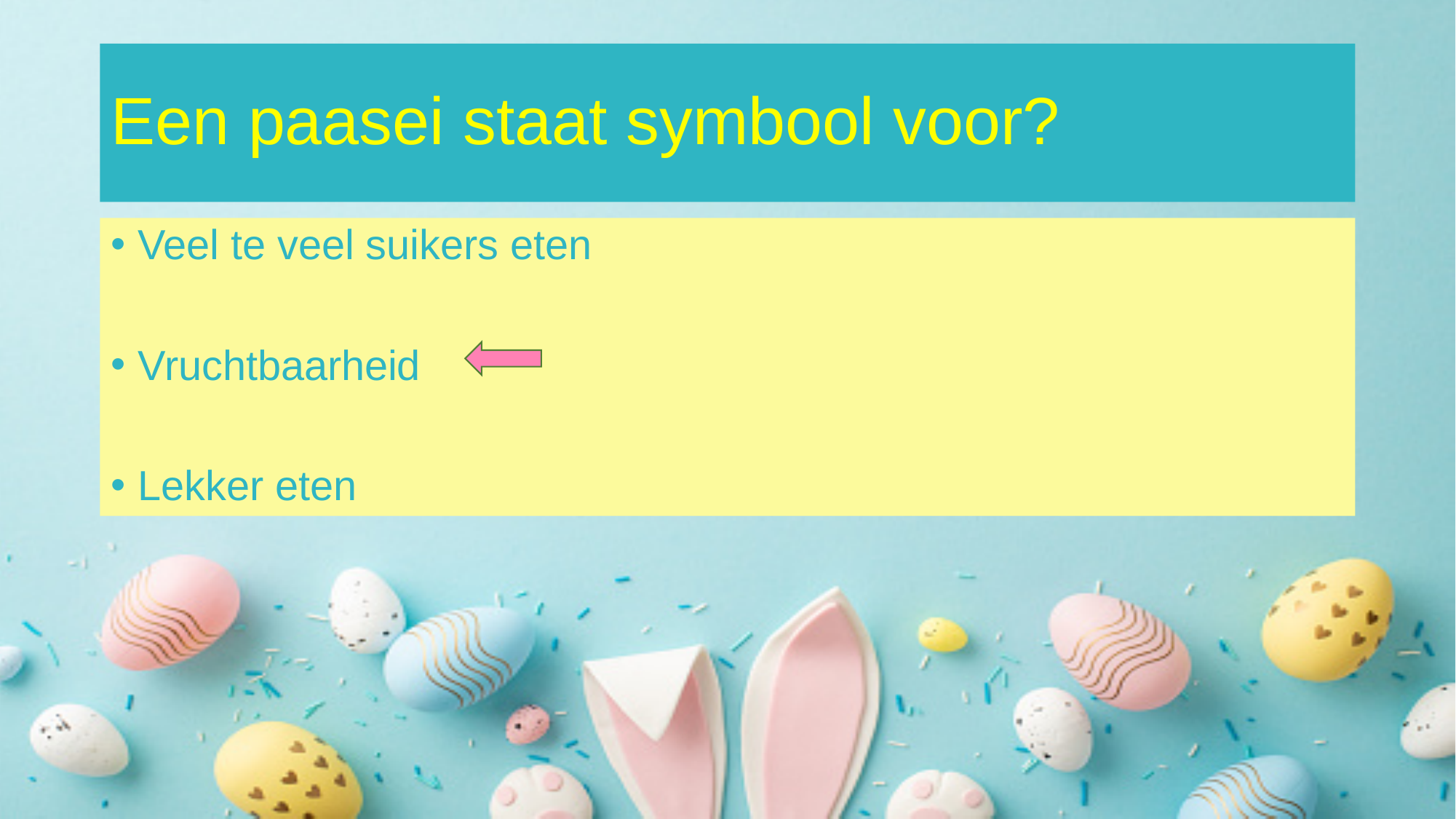

# Een paasei staat symbool voor?
Veel te veel suikers eten

Vruchtbaarheid

Lekker eten